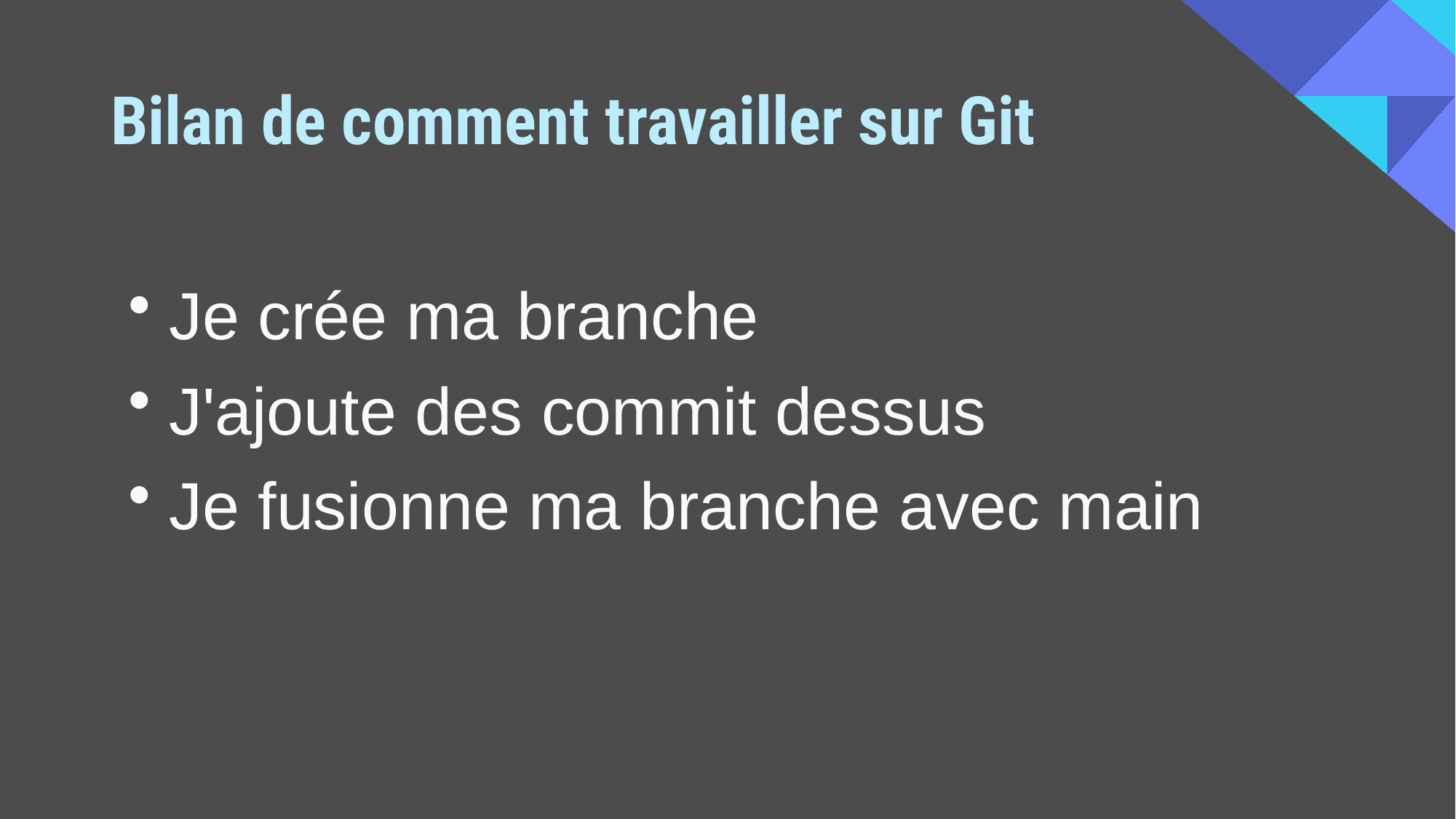

# Bilan de comment travailler sur Git
Je crée ma branche
J'ajoute des commit dessus
Je fusionne ma branche avec main